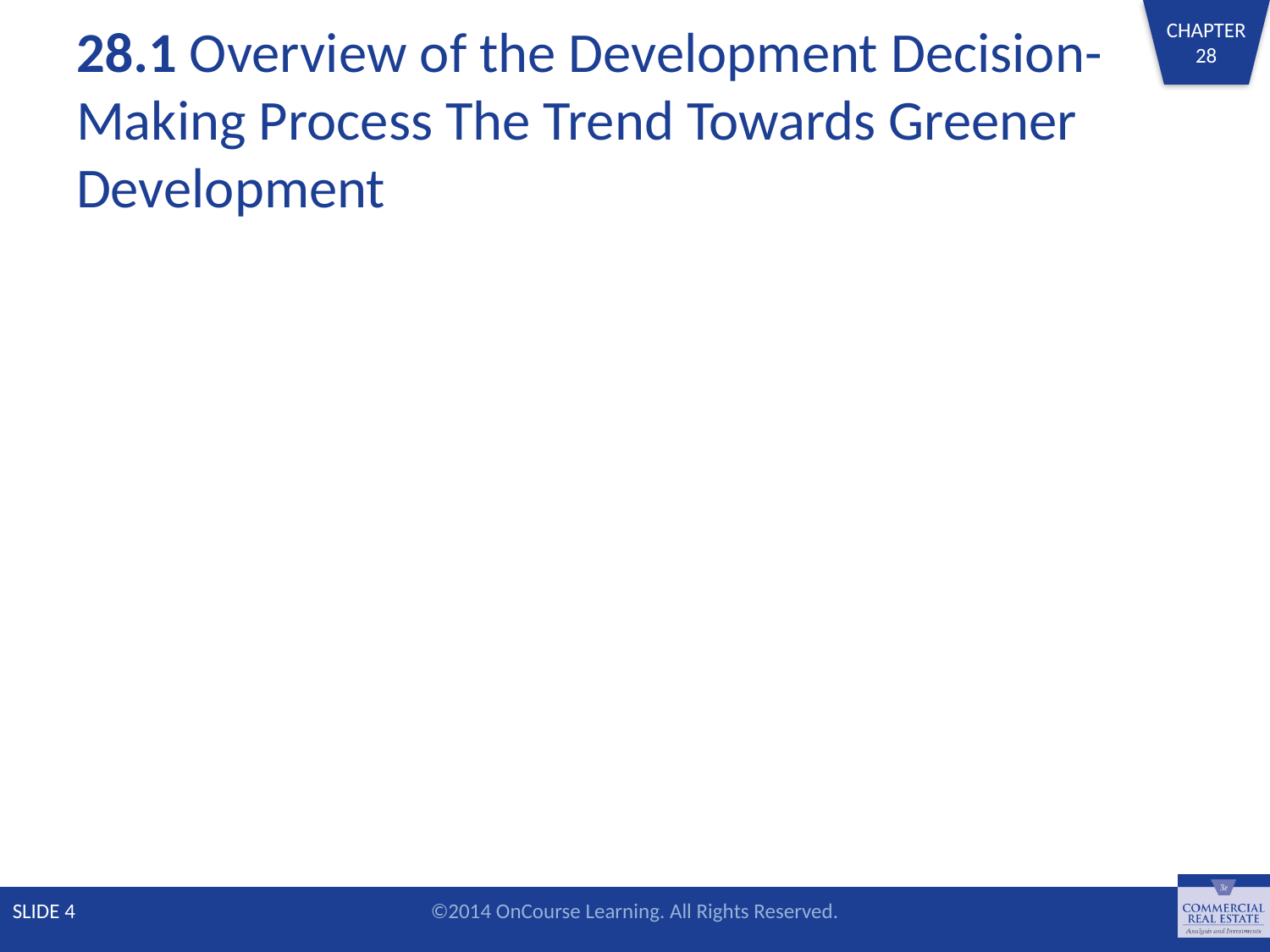

# 28.1 Overview of the Development Decision-Making Process The Trend Towards Greener Development

SLIDE 4